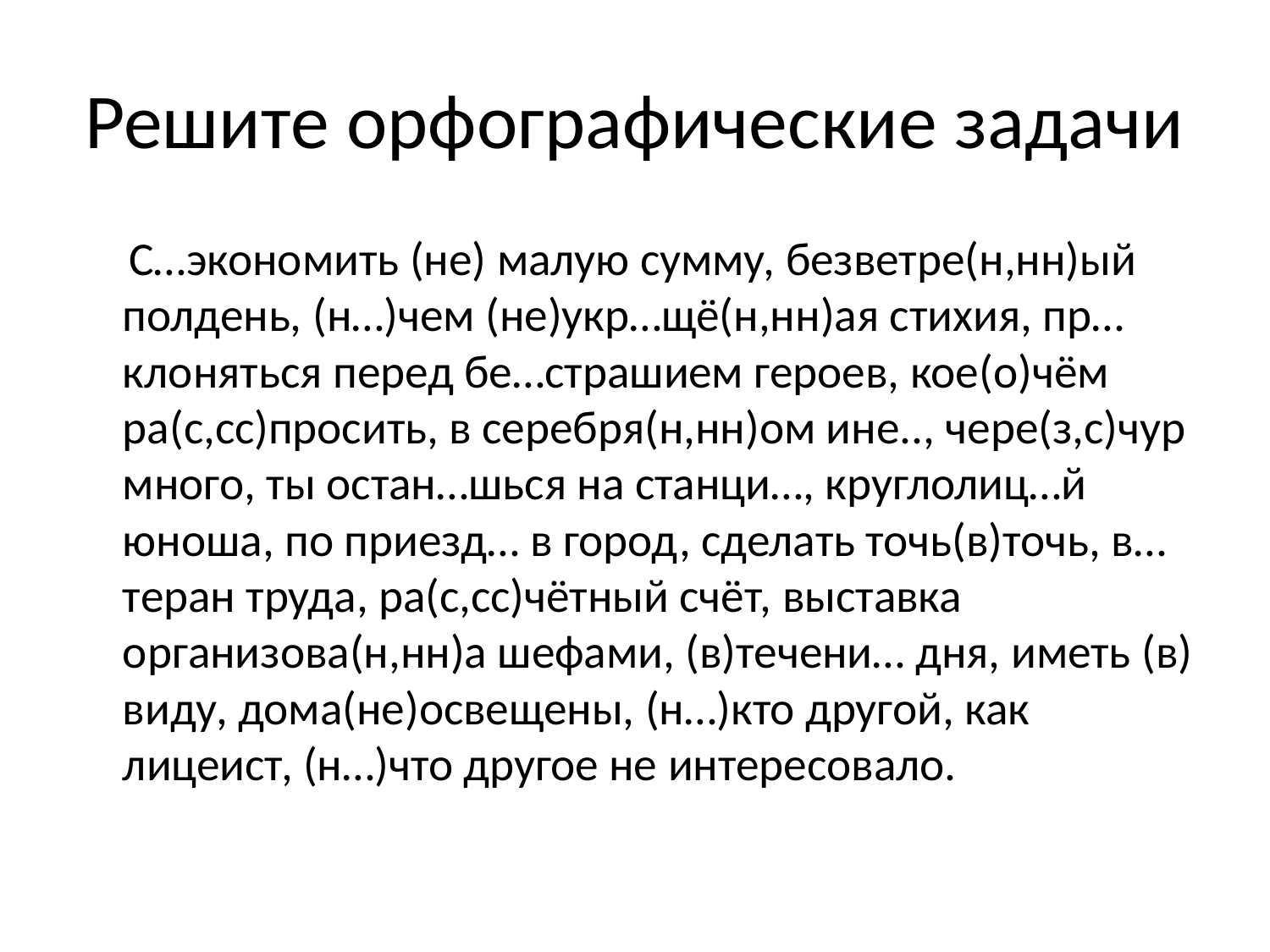

# Решите орфографические задачи
     С…экономить (не) малую сумму, безветре(н,нн)ый полдень, (н…)чем (не)укр…щё(н,нн)ая стихия, пр…клоняться перед бе…страшием героев, кое(о)чём ра(с,сс)просить, в серебря(н,нн)ом ине.., чере(з,с)чур много, ты остан…шься на станци…, круглолиц…й юноша, по приезд… в город, сделать точь(в)точь, в…теран труда, ра(с,сс)чётный счёт, выставка организова(н,нн)а шефами, (в)течени… дня, иметь (в) виду, дома(не)освещены, (н…)кто другой, как лицеист, (н…)что другое не интересовало.